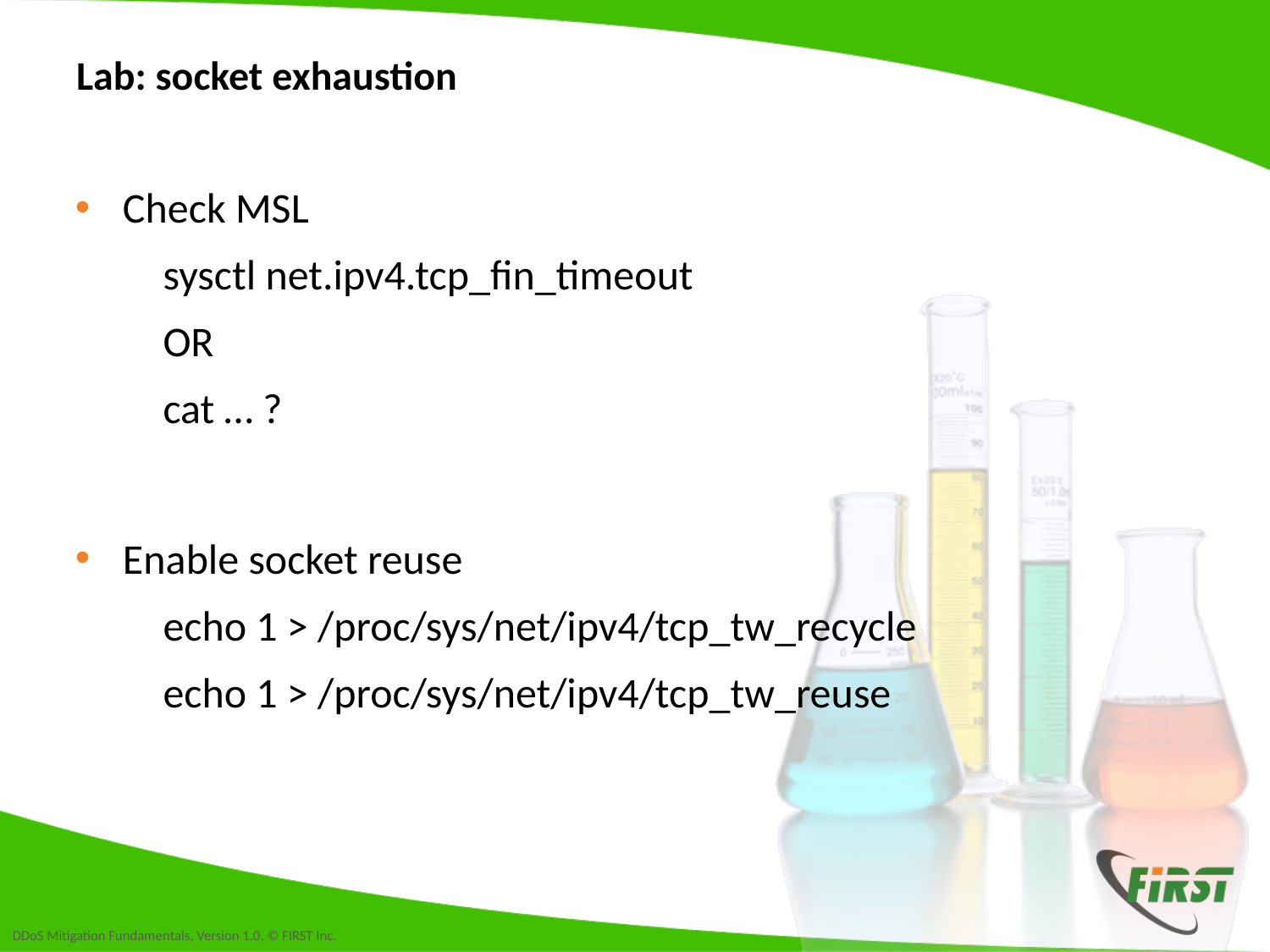

# Lab: socket exhaustion
Check MSL
sysctl net.ipv4.tcp_fin_timeout
OR
cat … ?

Enable socket reuse
echo 1 > /proc/sys/net/ipv4/tcp_tw_recycle
echo 1 > /proc/sys/net/ipv4/tcp_tw_reuse